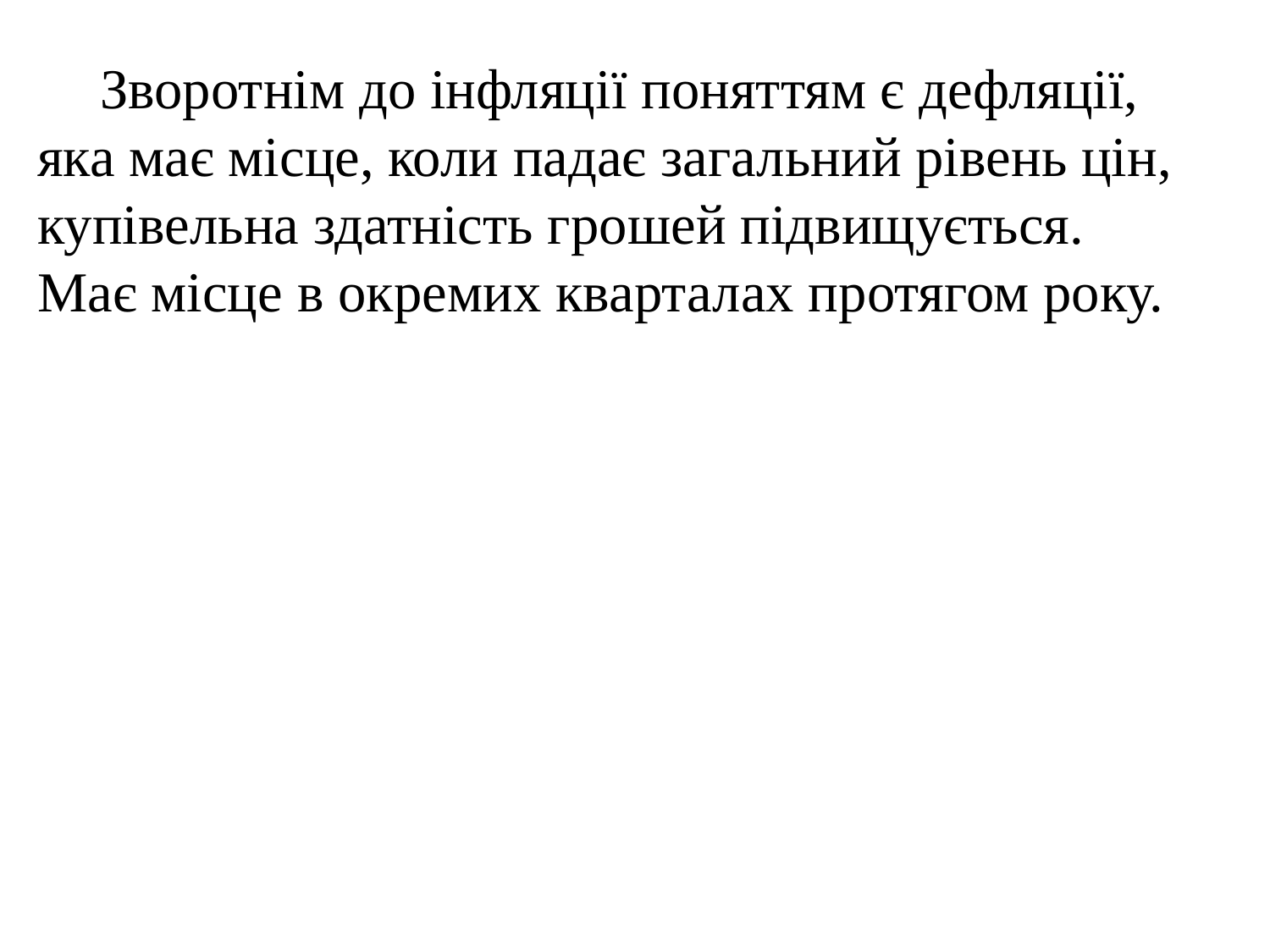

Зворотнім до інфляції поняттям є дефляції, яка має місце, коли падає загальний рівень цін, купівельна здатність грошей підвищується. Має місце в окремих кварталах протягом року.